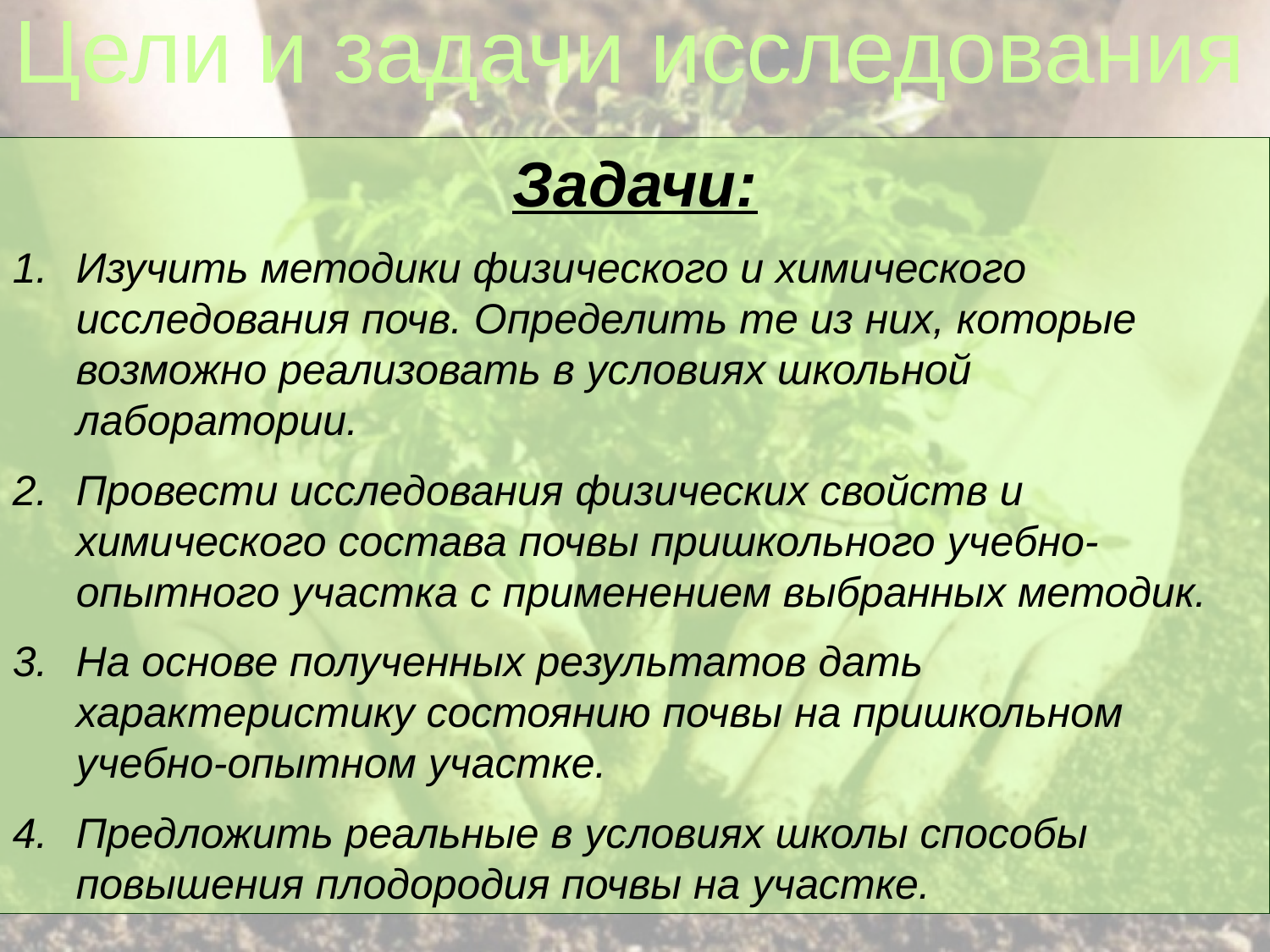

Цели и задачи исследования
Задачи:

Изучить методики физического и химического исследования почв. Определить те из них, которые возможно реализовать в условиях школьной лаборатории.

Провести исследования физических свойств и химического состава почвы пришкольного учебно-опытного участка с применением выбранных методик.

На основе полученных результатов дать характеристику состоянию почвы на пришкольном учебно-опытном участке.

Предложить реальные в условиях школы способы повышения плодородия почвы на участке.